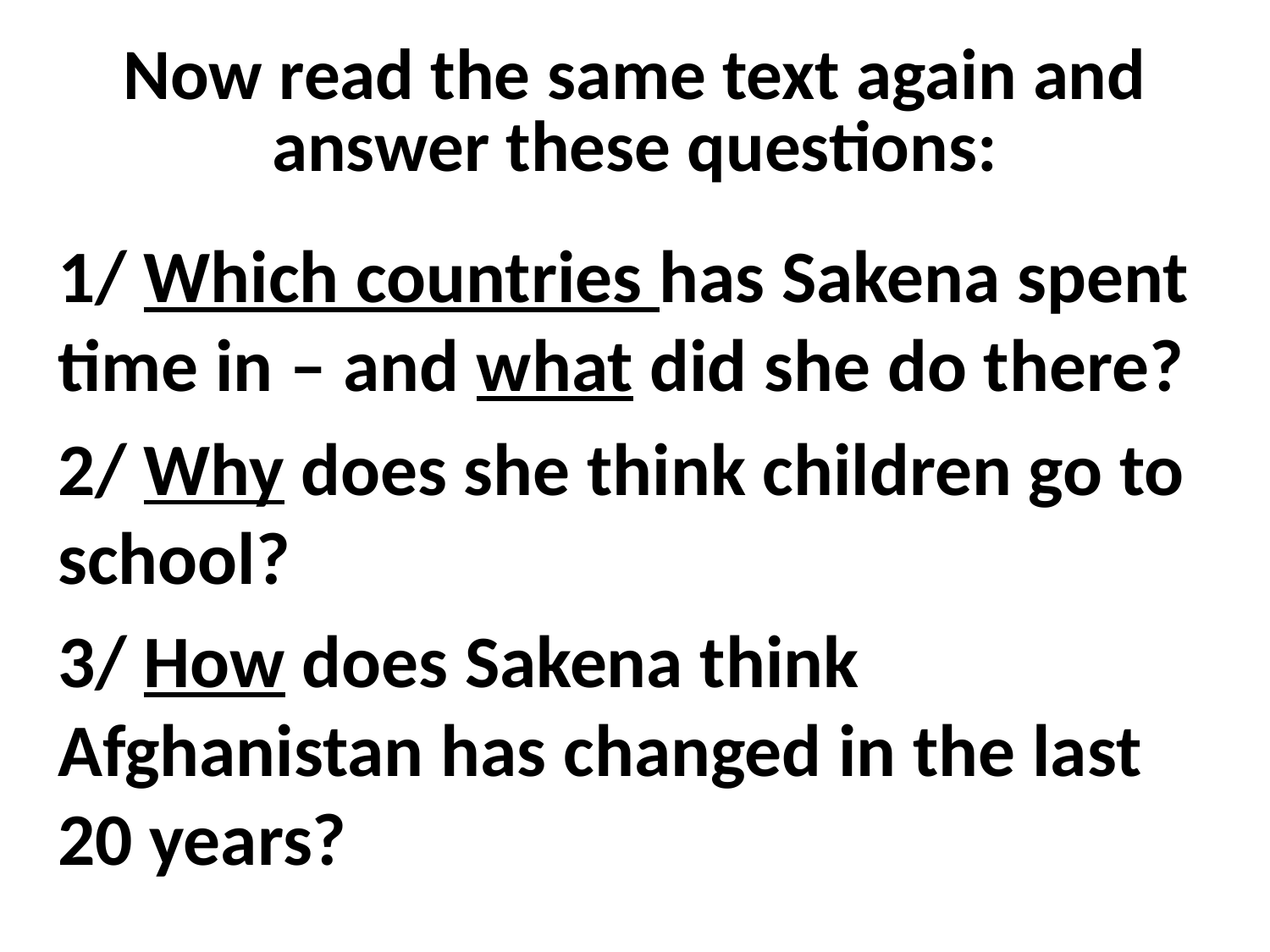

# Now read the same text again and answer these questions:
1/ Which countries has Sakena spent time in – and what did she do there?
2/ Why does she think children go to school?
3/ How does Sakena think Afghanistan has changed in the last 20 years?